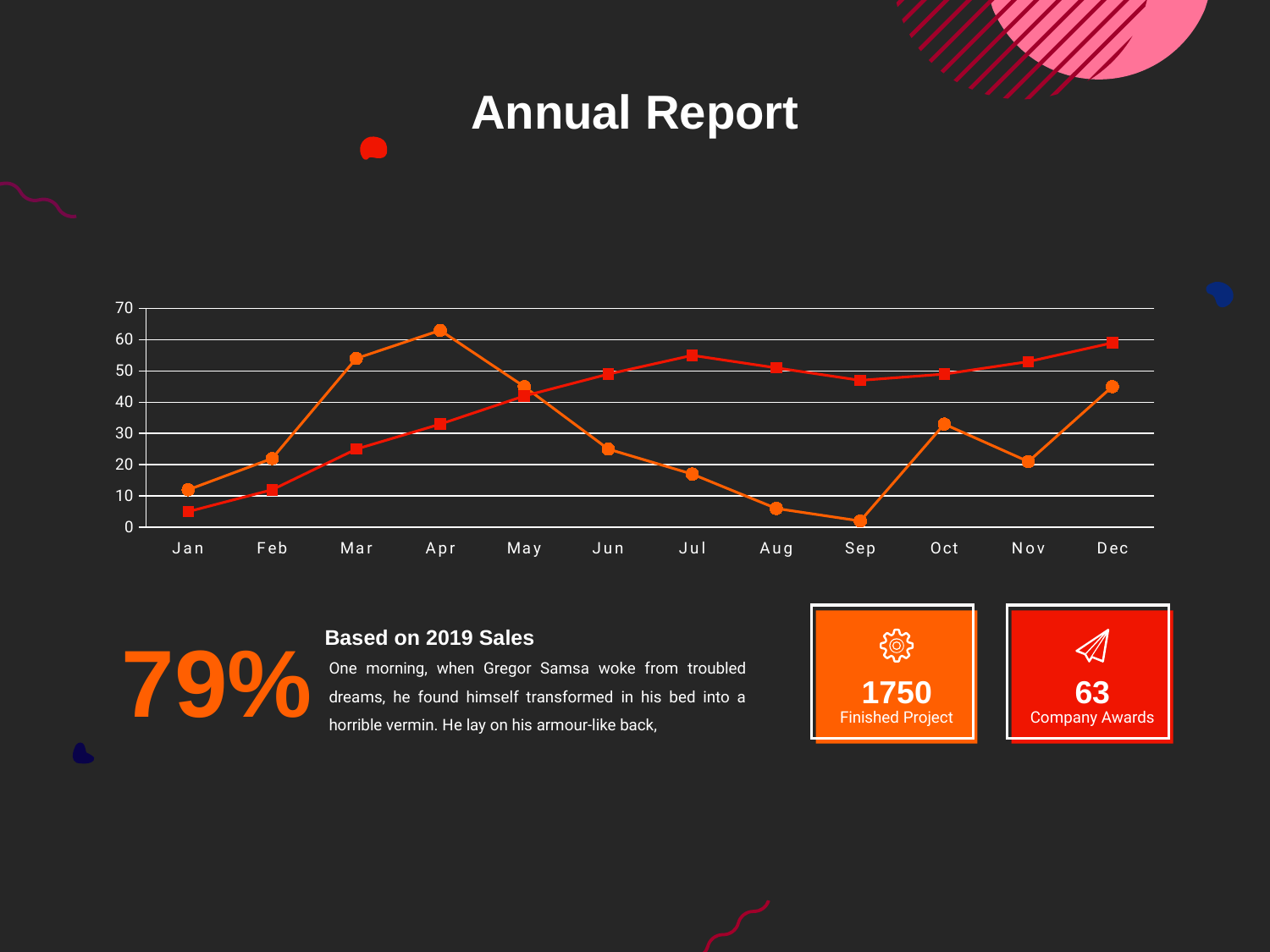

# Annual Report

### Chart

| Category | Series 1 | Series 2 |
|---|---|---|
| Jan | 12.0 | 5.0 |
| Feb | 22.0 | 12.0 |
| Mar | 54.0 | 25.0 |
| Apr | 63.0 | 33.0 |
| May | 45.0 | 42.0 |
| Jun | 25.0 | 49.0 |
| Jul | 17.0 | 55.0 |
| Aug | 6.0 | 51.0 |
| Sep | 2.0 | 47.0 |
| Oct | 33.0 | 49.0 |
| Nov | 21.0 | 53.0 |
| Dec | 45.0 | 59.0 |

79%
Based on 2019 Sales

One morning, when Gregor Samsa woke from troubled dreams, he found himself transformed in his bed into a horrible vermin. He lay on his armour-like back,
1750
63
Finished Project
Company Awards